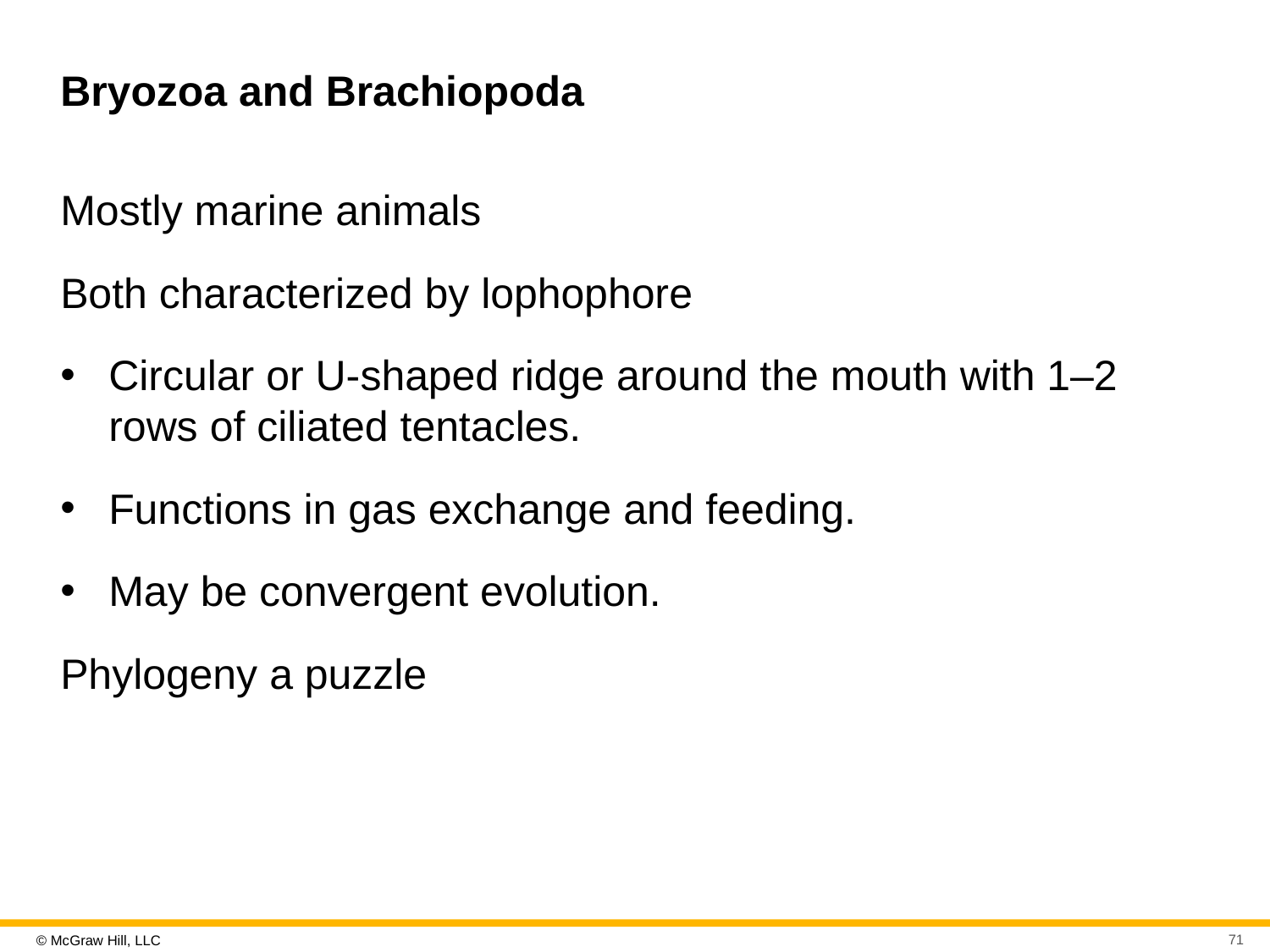

# Bryozoa and Brachiopoda
Mostly marine animals
Both characterized by lophophore
Circular or U-shaped ridge around the mouth with 1–2 rows of ciliated tentacles.
Functions in gas exchange and feeding.
May be convergent evolution.
Phylogeny a puzzle
71